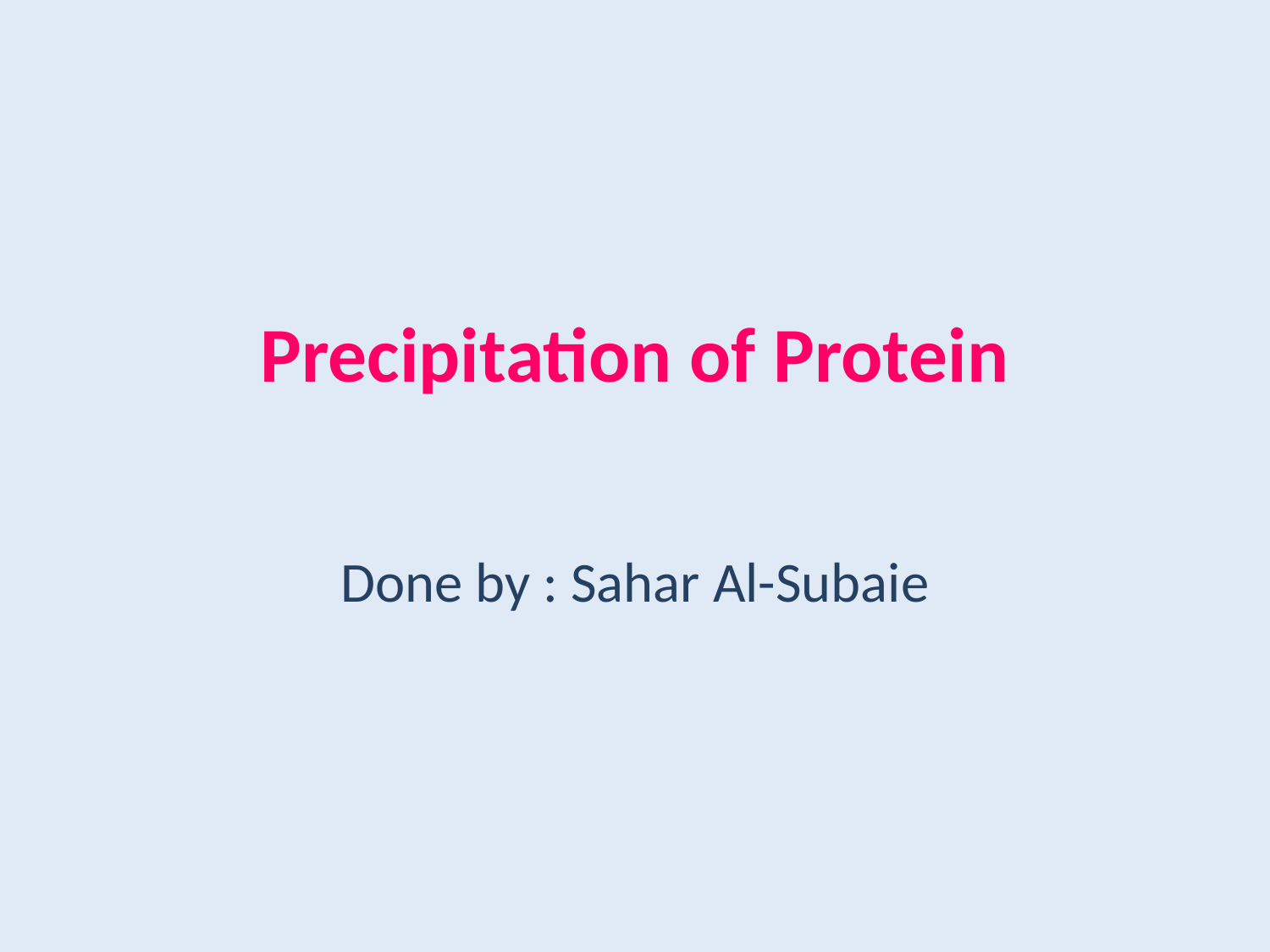

# Precipitation of Protein
Done by : Sahar Al-Subaie